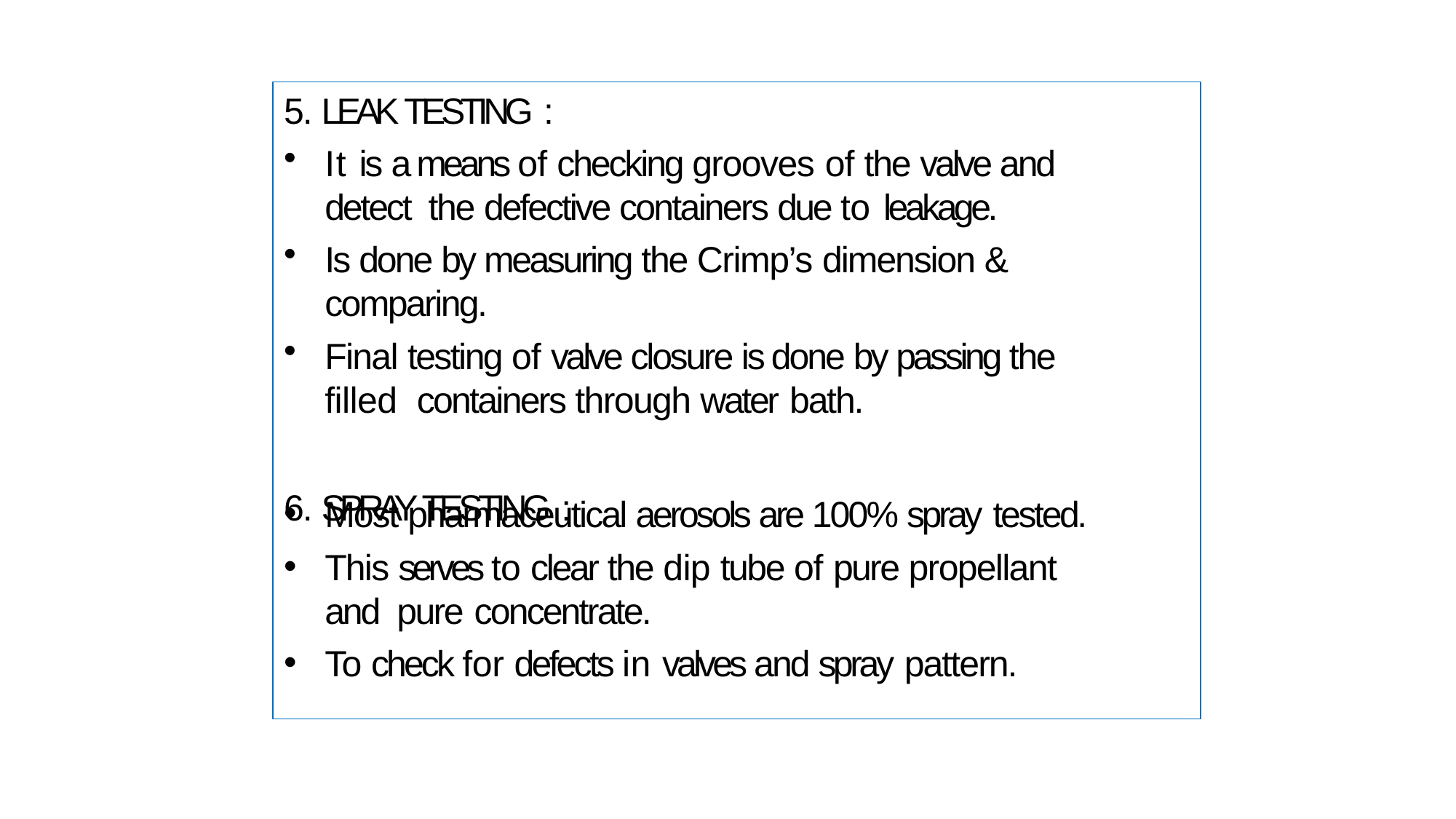

5. LEAK TESTING :
It is a means of checking grooves of the valve and detect  the defective containers due to leakage.
Is done by measuring the Crimp’s dimension & comparing.
Final testing of valve closure is done by passing the filled  containers through water bath.

6. SPRAY TESTING :

•
•
Most pharmaceutical aerosols are 100% spray tested.
This serves to clear the dip tube of pure propellant and  pure concentrate.
To check for defects in valves and spray pattern.
•